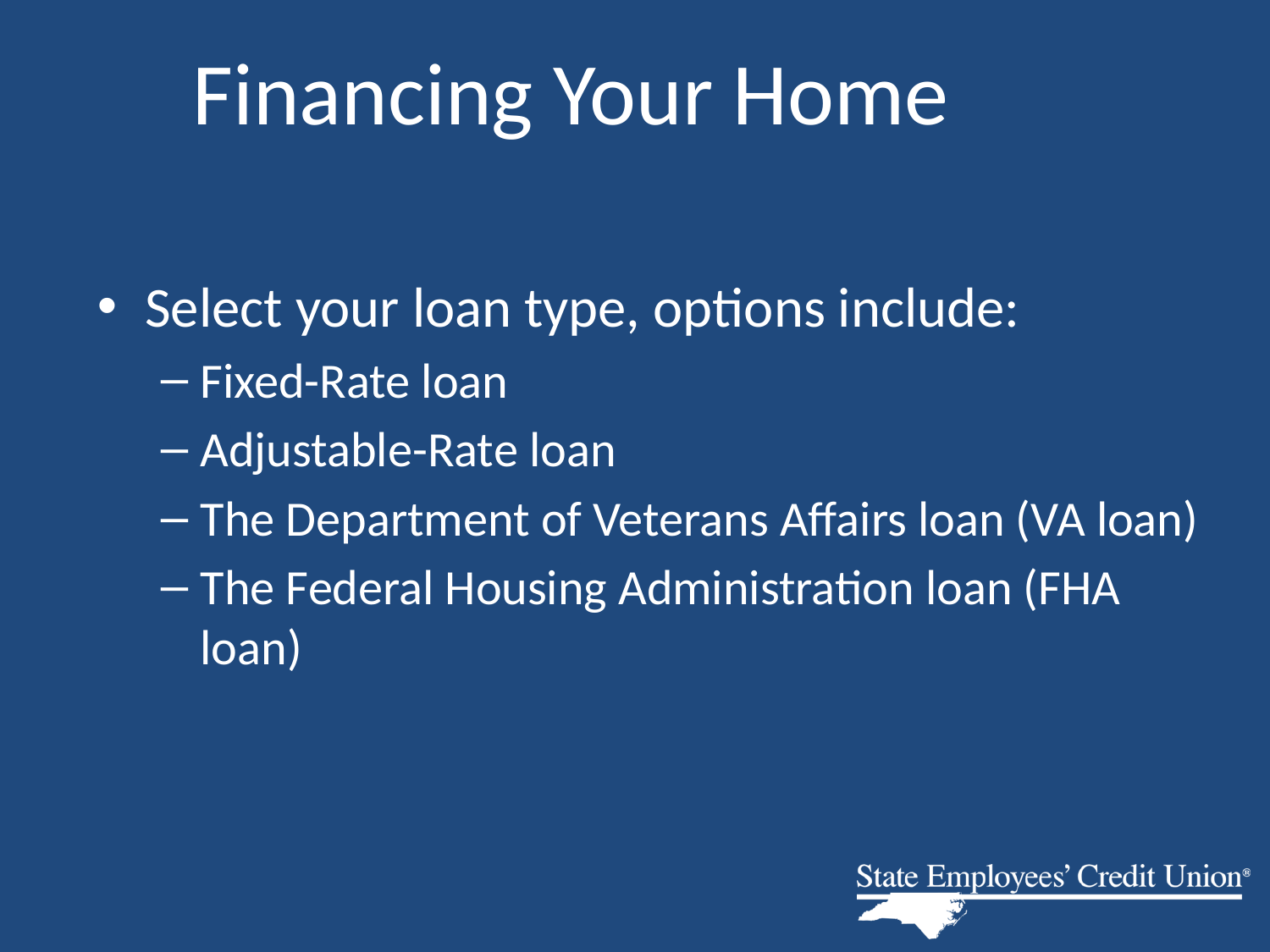

# Financing Your Home
Select your loan type, options include:
Fixed-Rate loan
Adjustable-Rate loan
The Department of Veterans Affairs loan (VA loan)
The Federal Housing Administration loan (FHA loan)